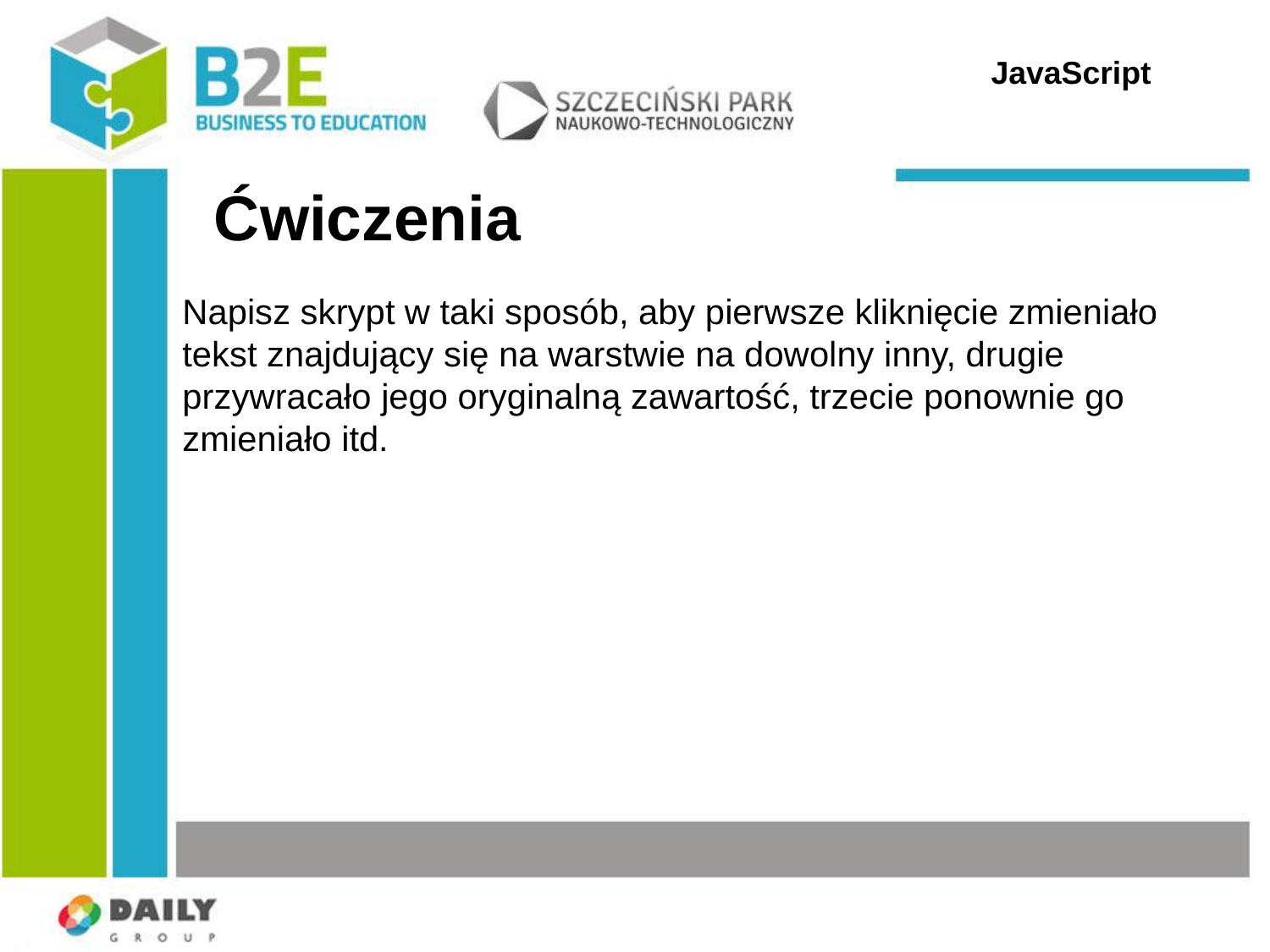

JavaScript
Ćwiczenia
Napisz skrypt w taki sposób, aby pierwsze kliknięcie zmieniało tekst znajdujący się na warstwie na dowolny inny, drugie przywracało jego oryginalną zawartość, trzecie ponownie go zmieniało itd.